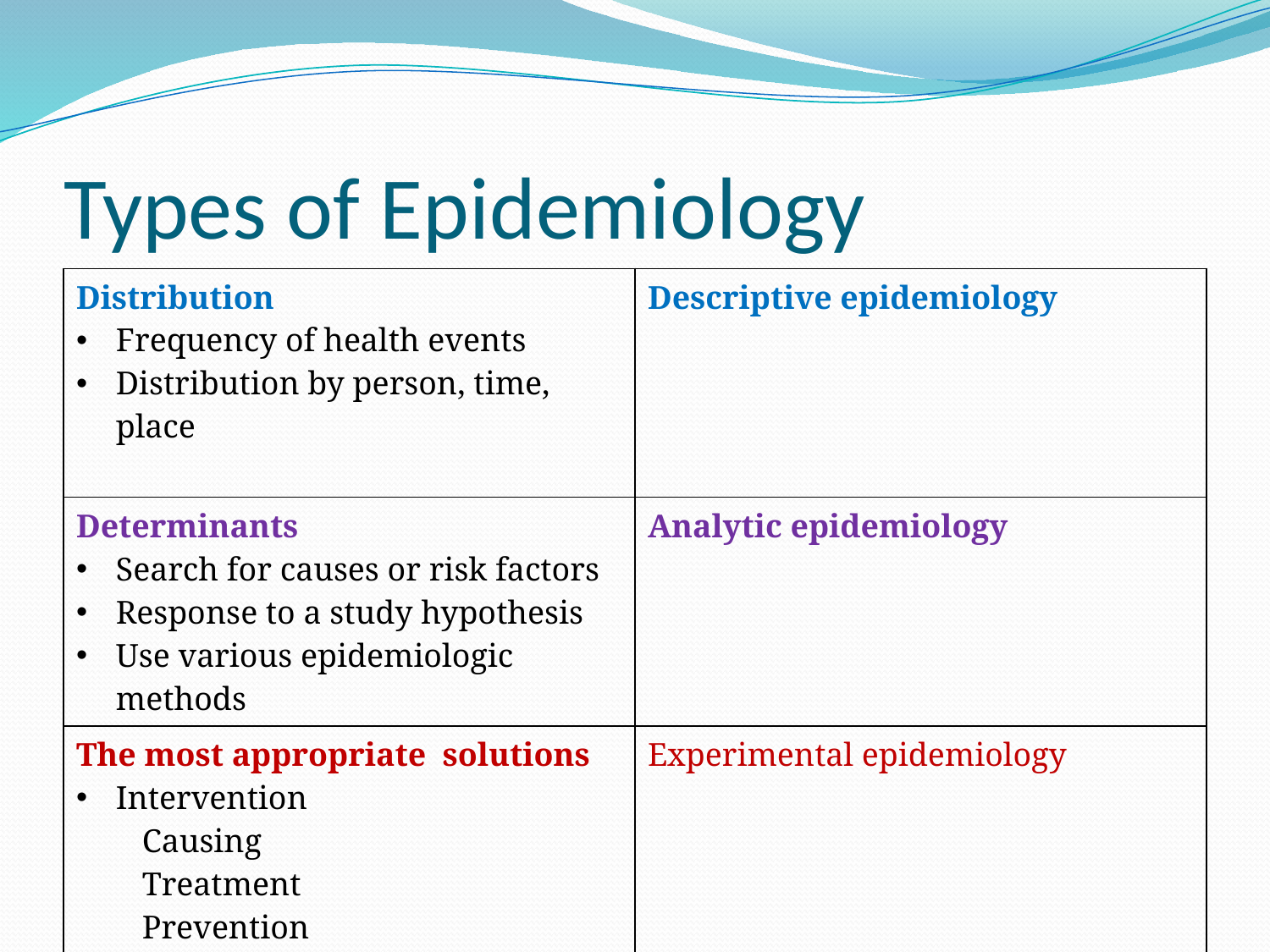

# Types of Epidemiology
| Distribution Frequency of health events Distribution by person, time, place | Descriptive epidemiology |
| --- | --- |
| Determinants Search for causes or risk factors Response to a study hypothesis Use various epidemiologic methods | Analytic epidemiology |
| The most appropriate solutions Intervention Causing Treatment Prevention | Experimental epidemiology |
| Application | Applied Epidemiology |